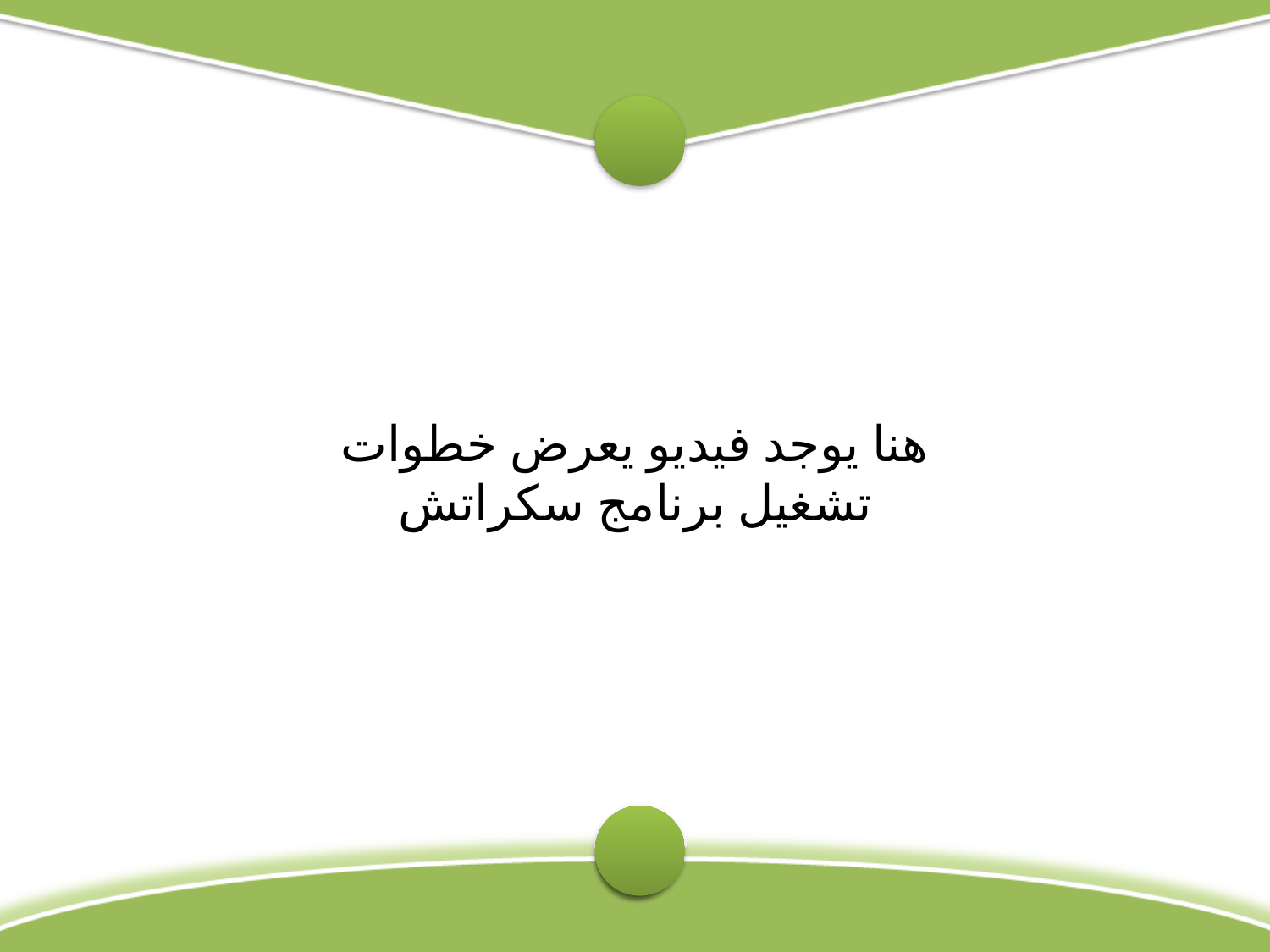

هنا يوجد فيديو يعرض خطوات تشغيل برنامج سكراتش